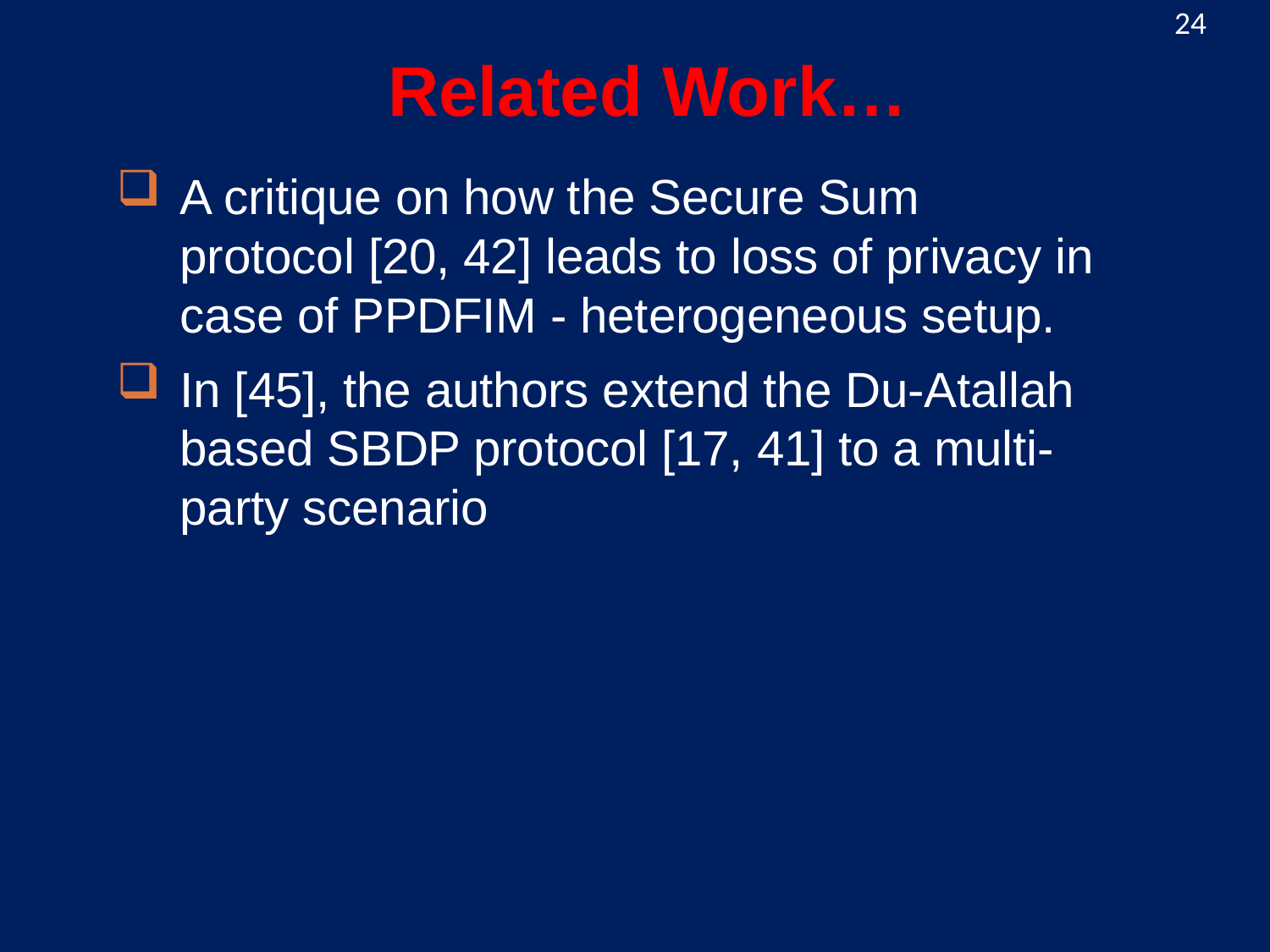

24
# Related Work…
A critique on how the Secure Sum protocol [20, 42] leads to loss of privacy in case of PPDFIM - heterogeneous setup.
In [45], the authors extend the Du-Atallah based SBDP protocol [17, 41] to a multi-party scenario